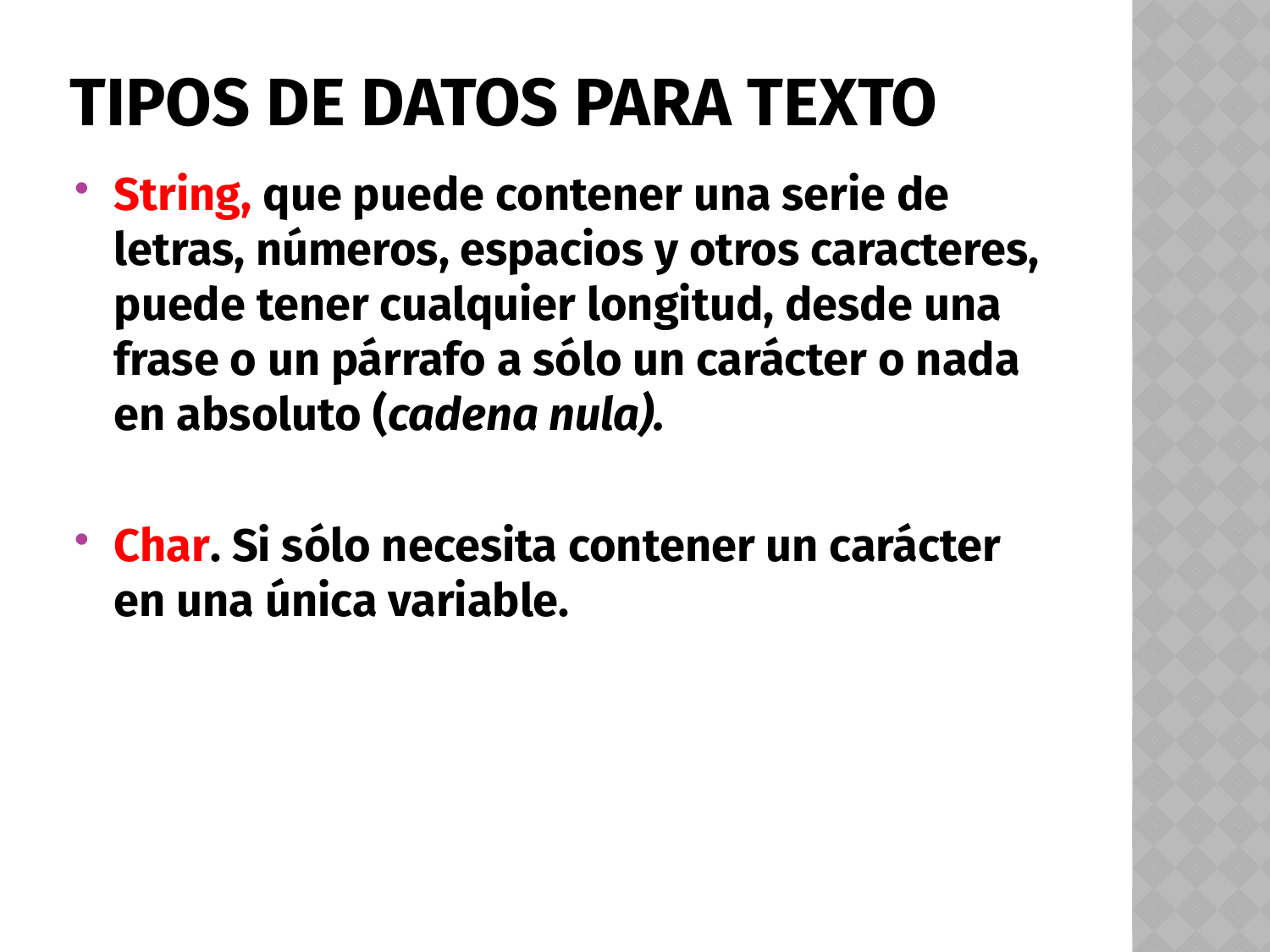

# Tipos de datos para texto
String, que puede contener una serie de letras, números, espacios y otros caracteres, puede tener cualquier longitud, desde una frase o un párrafo a sólo un carácter o nada en absoluto (cadena nula).

Char. Si sólo necesita contener un carácter en una única variable.